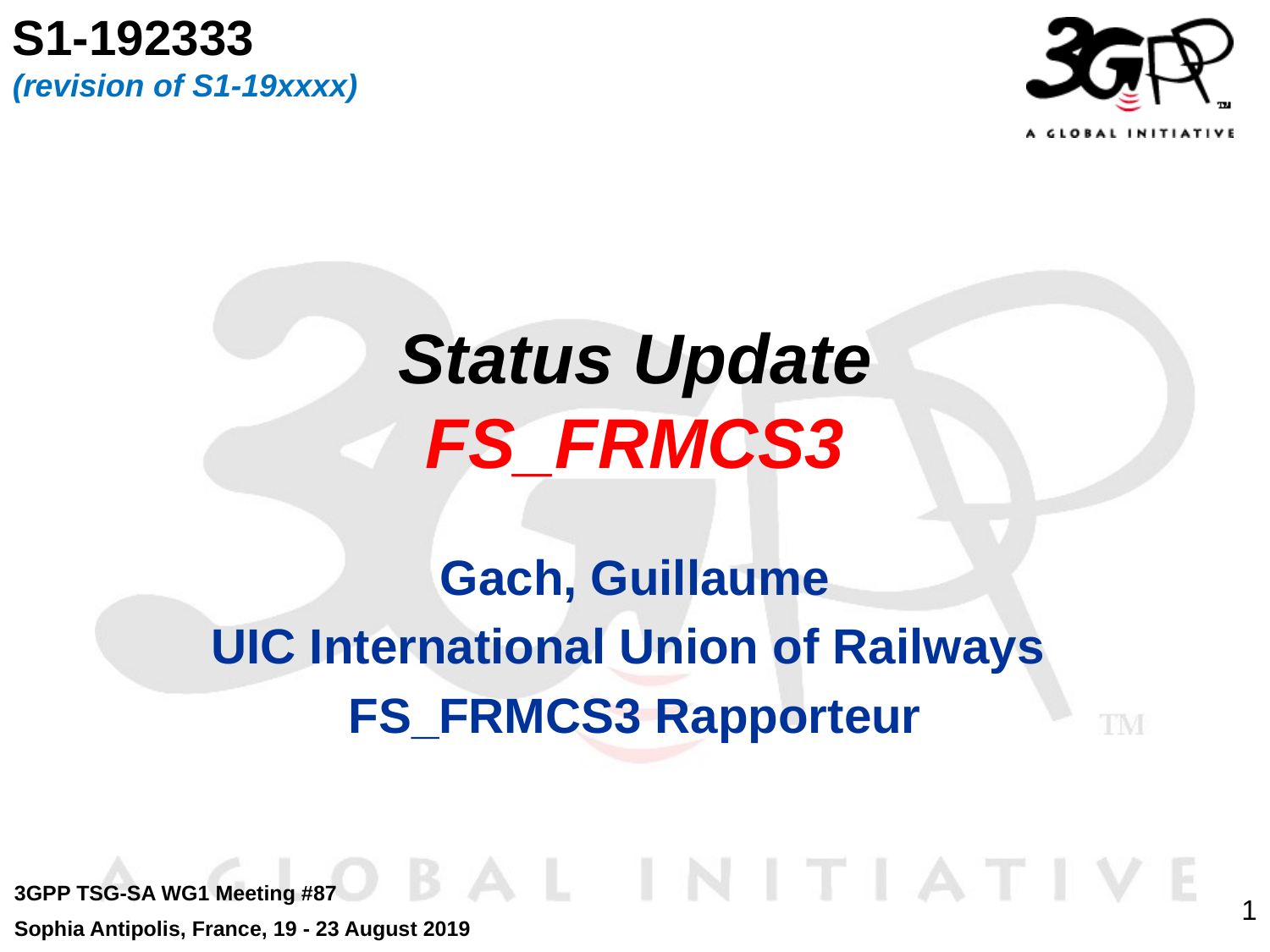

S1-192333
(revision of S1-19xxxx)
# Status Update FS_FRMCS3
Gach, Guillaume
UIC International Union of Railways
FS_FRMCS3 Rapporteur
3GPP TSG-SA WG1 Meeting #87
Sophia Antipolis, France, 19 - 23 August 2019
1